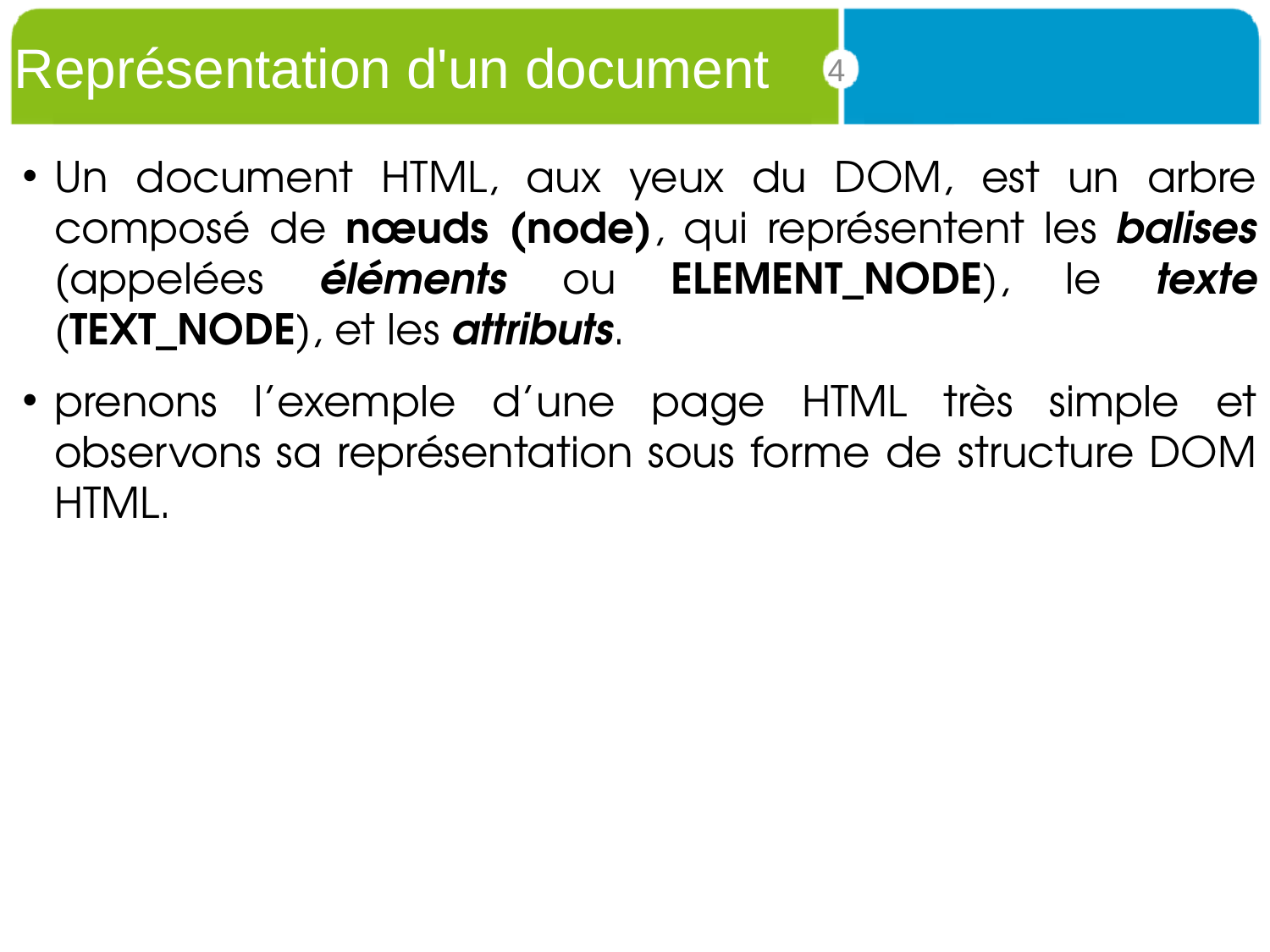

# Représentation d'un document
4
Un document HTML, aux yeux du DOM, est un arbre composé de nœuds (node), qui représentent les balises (appelées éléments ou ELEMENT_NODE), le texte (TEXT_NODE), et les attributs.
prenons l’exemple d’une page HTML très simple et observons sa représentation sous forme de structure DOM HTML.